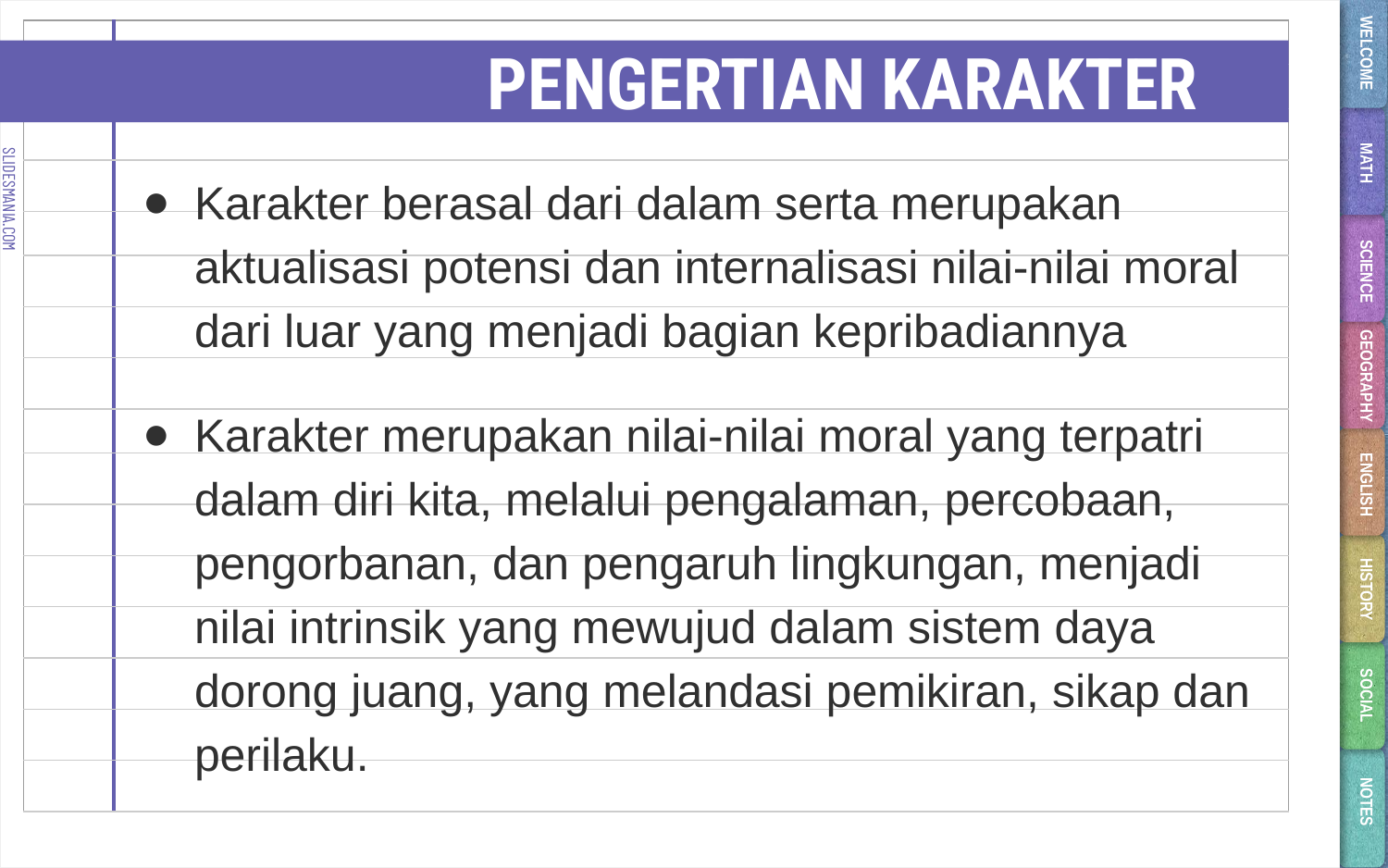

WELCOME
# PENGERTIAN KARAKTER
MATH
Karakter berasal dari dalam serta merupakan aktualisasi potensi dan internalisasi nilai-nilai moral dari luar yang menjadi bagian kepribadiannya
Karakter merupakan nilai-nilai moral yang terpatri dalam diri kita, melalui pengalaman, percobaan, pengorbanan, dan pengaruh lingkungan, menjadi nilai intrinsik yang mewujud dalam sistem daya dorong juang, yang melandasi pemikiran, sikap dan perilaku.
SCIENCE
GEOGRAPHY
ENGLISH
HISTORY
SOCIAL
NOTES